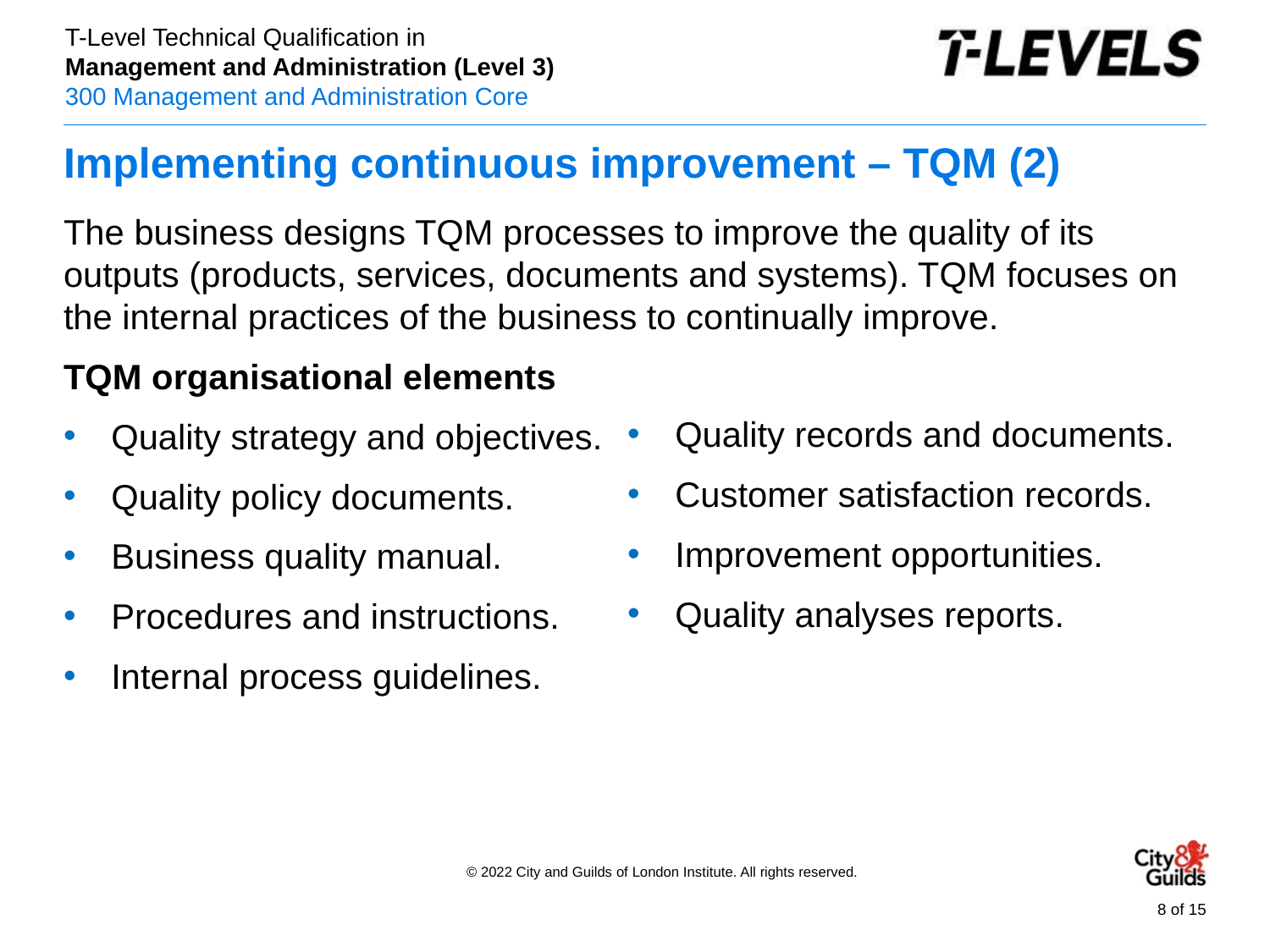

# Implementing continuous improvement – TQM (2)
The business designs TQM processes to improve the quality of its outputs (products, services, documents and systems). TQM focuses on the internal practices of the business to continually improve.
TQM organisational elements
Quality strategy and objectives.
Quality policy documents.
Business quality manual.
Procedures and instructions.
Internal process guidelines.

Quality records and documents.
Customer satisfaction records.
Improvement opportunities.
Quality analyses reports.